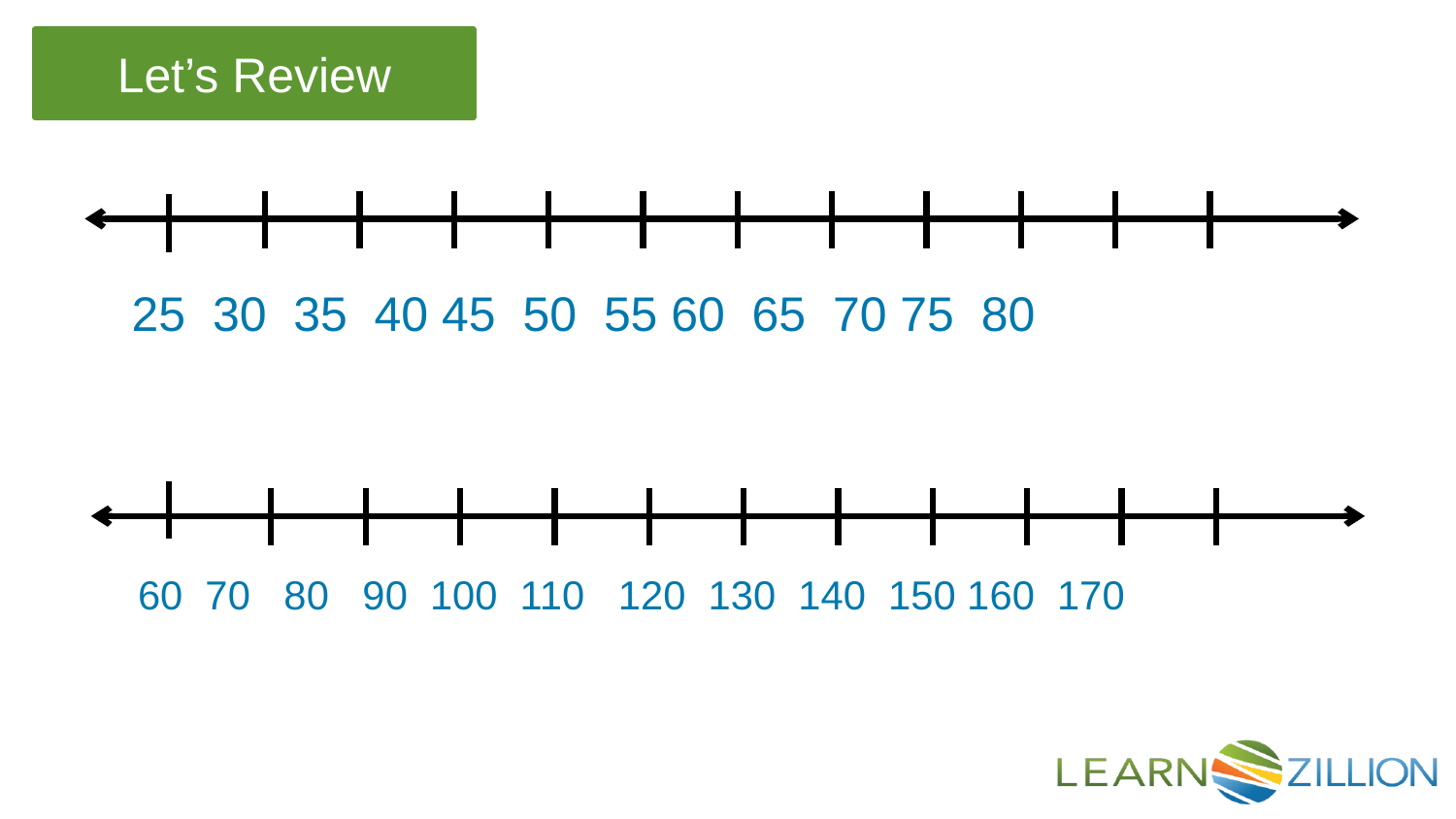

25  30  35  40 45  50  55 60  65  70 75  80
  60  70   80   90  100  110   120  130  140  150 160  170